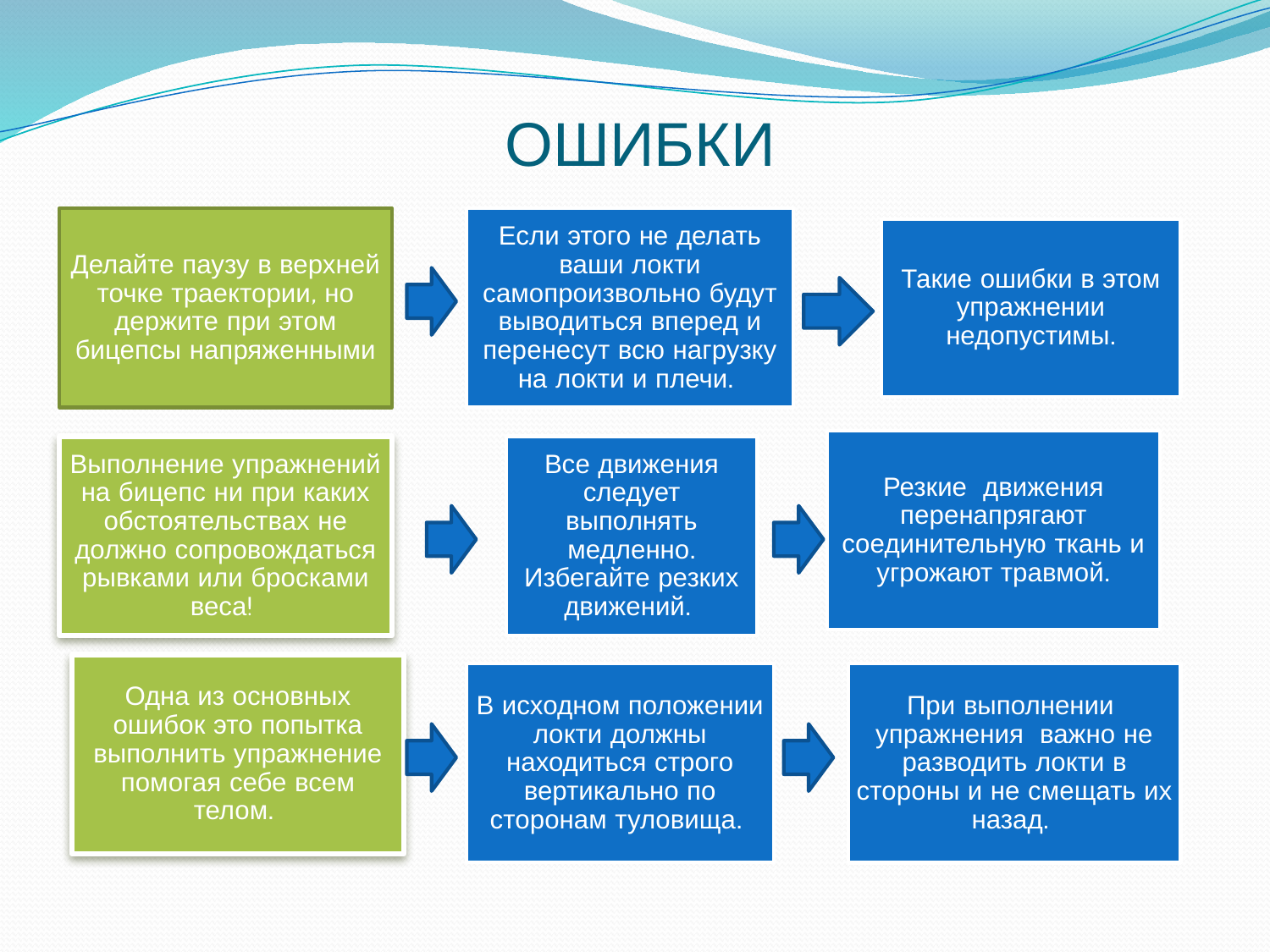

# ОШИБКИ
Делайте паузу в верхней точке траектории, но держите при этом бицепсы напряженными
Если этого не делать ваши локти самопроизвольно будут выводиться вперед и перенесут всю нагрузку на локти и плечи.
Такие ошибки в этом упражнении недопустимы.
Выполнение упражнений на бицепс ни при каких обстоятельствах не должно сопровождаться рывками или бросками веса!
Резкие  движения перенапрягают соединительную ткань и угрожают травмой.
Все движения следует выполнять медленно. Избегайте резких движений.
Одна из основных ошибок это попытка выполнить упражнение помогая себе всем телом.
В исходном положении локти должны находиться строго вертикально по сторонам туловища.
При выполнении  упражнения  важно не разводить локти в стороны и не смещать их назад.